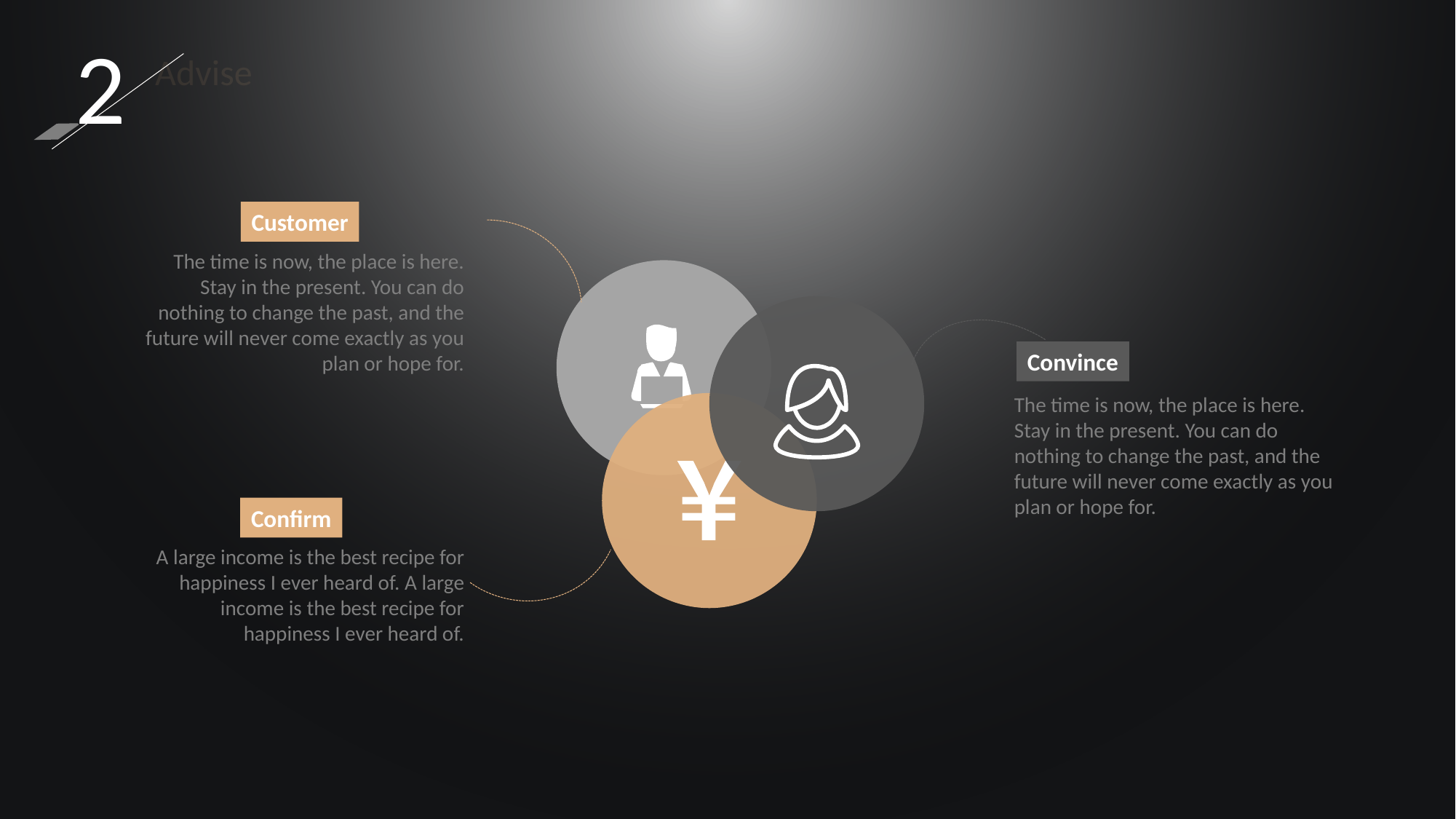

2

Advise
Customer

The time is now, the place is here. Stay in the present. You can do nothing to change the past, and the future will never come exactly as you plan or hope for.

Convince

The time is now, the place is here. Stay in the present. You can do nothing to change the past, and the future will never come exactly as you plan or hope for.

Confirm
A large income is the best recipe for happiness I ever heard of. A large income is the best recipe for happiness I ever heard of.